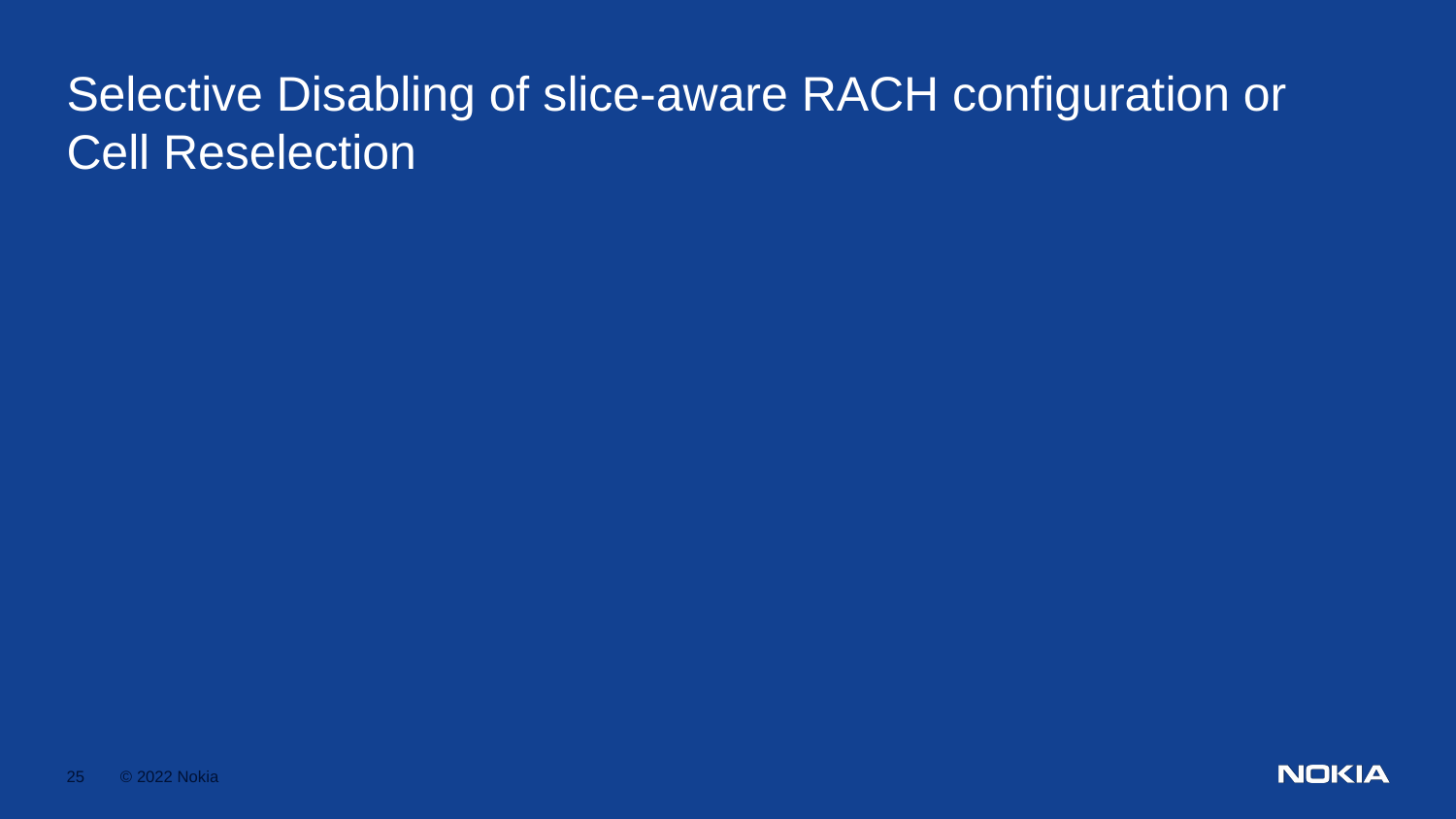

Selective Disabling of slice-aware RACH configuration or
Cell Reselection